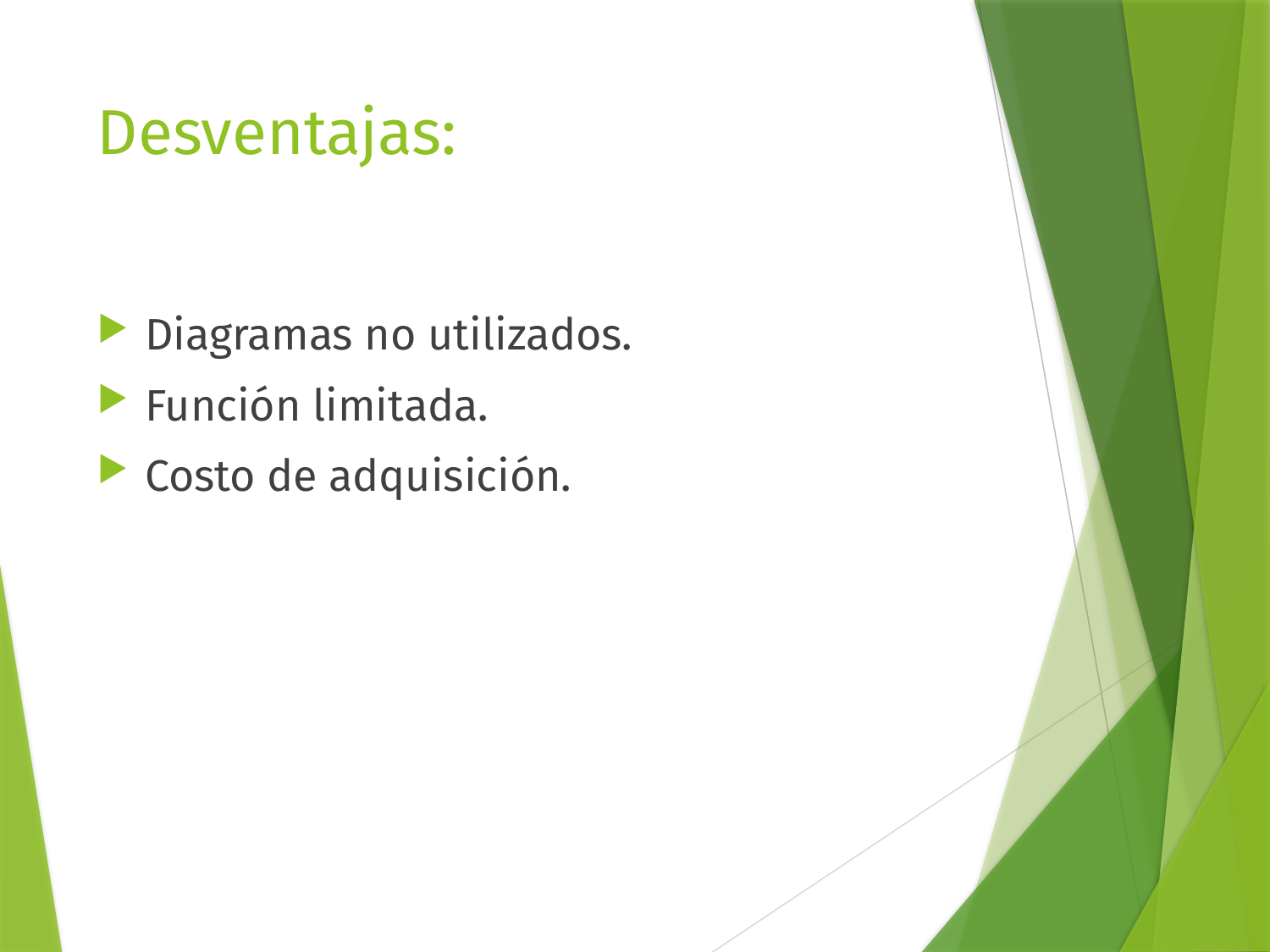

# Desventajas:
Diagramas no utilizados.
Función limitada.
Costo de adquisición.